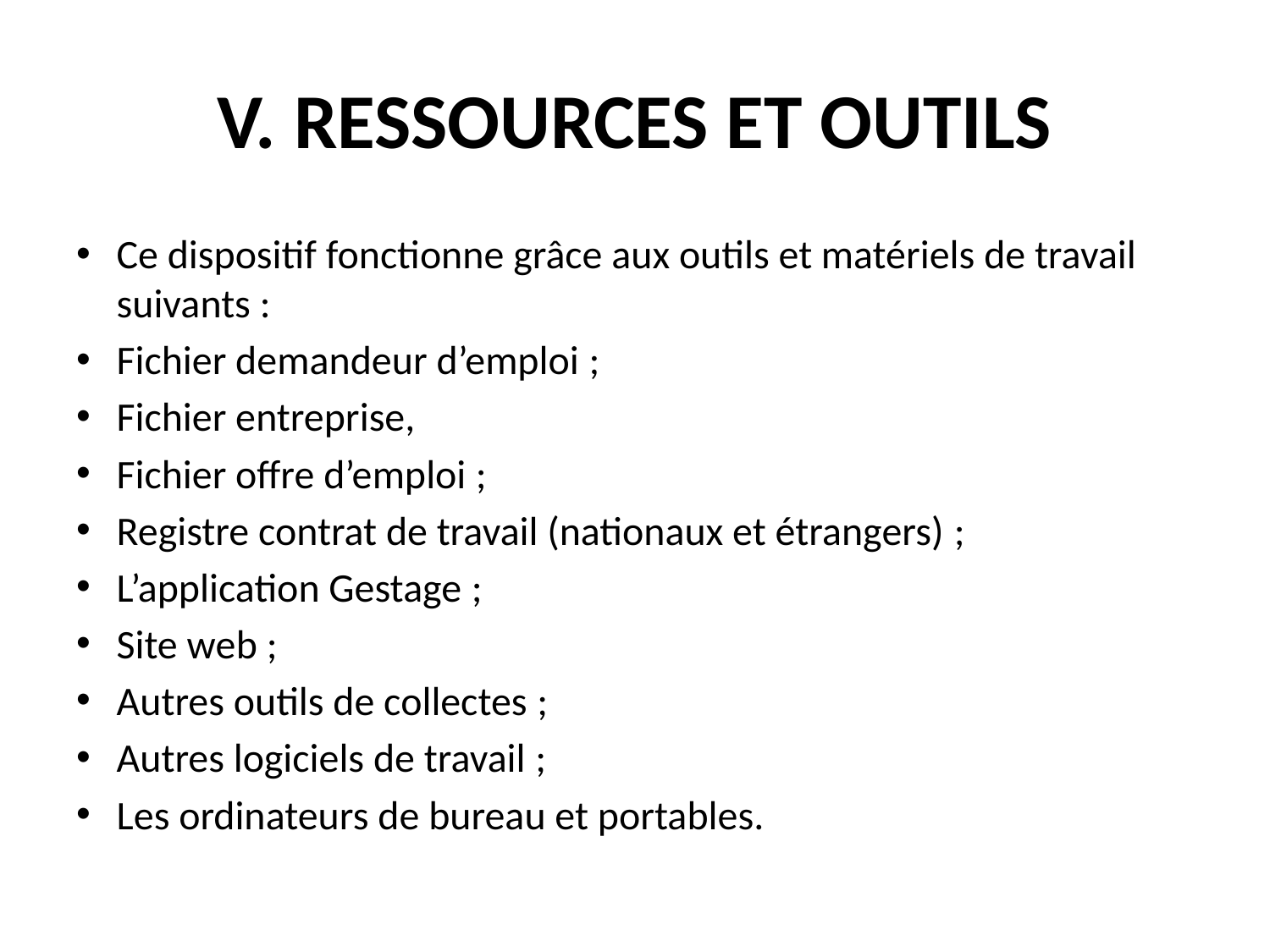

# V. RESSOURCES ET OUTILS
Ce dispositif fonctionne grâce aux outils et matériels de travail  suivants :
Fichier demandeur d’emploi ;
Fichier entreprise,
Fichier offre d’emploi ;
Registre contrat de travail (nationaux et étrangers) ;
L’application Gestage ;
Site web ;
Autres outils de collectes ;
Autres logiciels de travail ;
Les ordinateurs de bureau et portables.